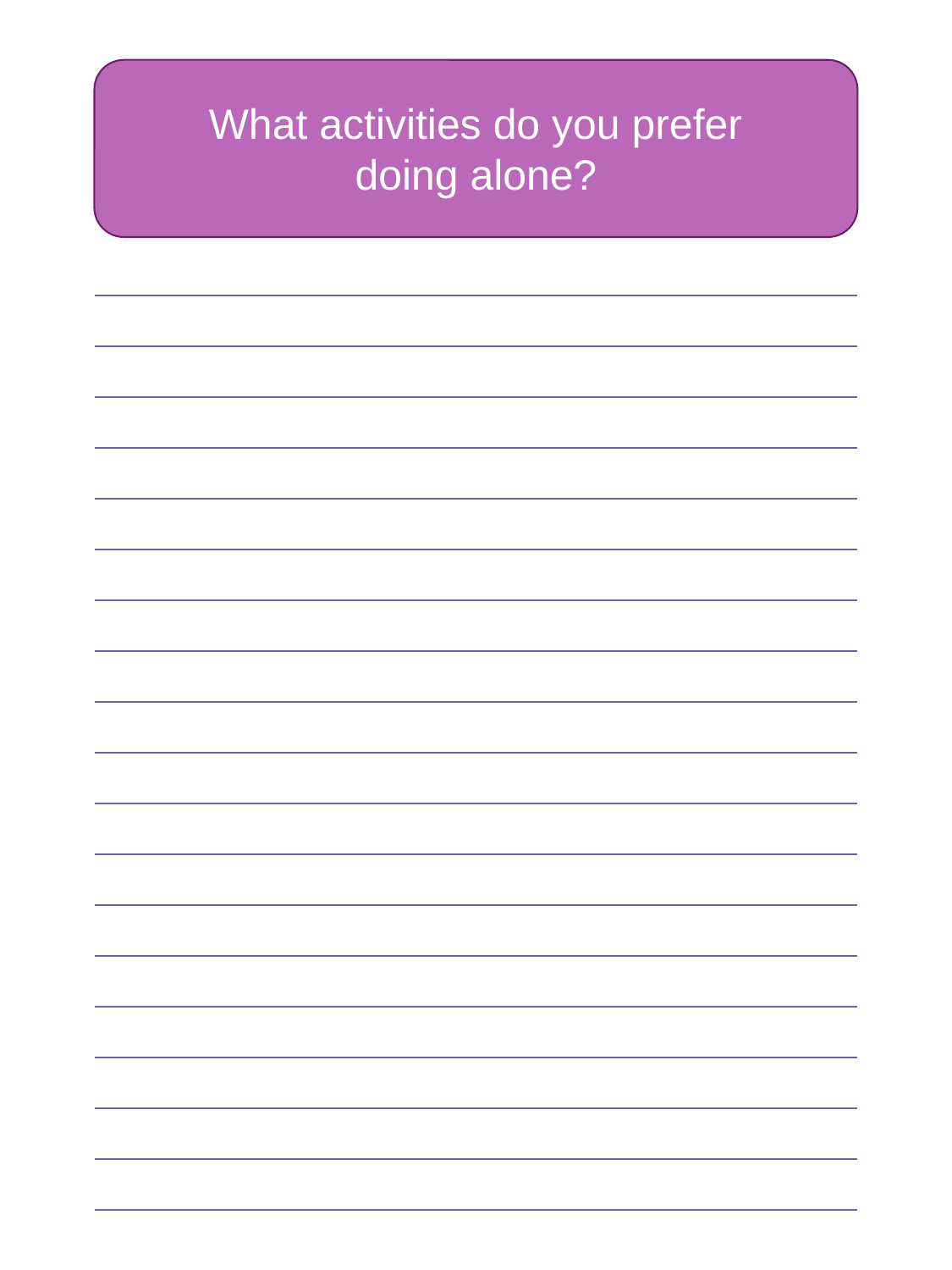

What activities do you prefer doing alone?
|  |
| --- |
|  |
|  |
|  |
|  |
|  |
|  |
|  |
|  |
|  |
|  |
|  |
|  |
|  |
|  |
|  |
|  |
|  |